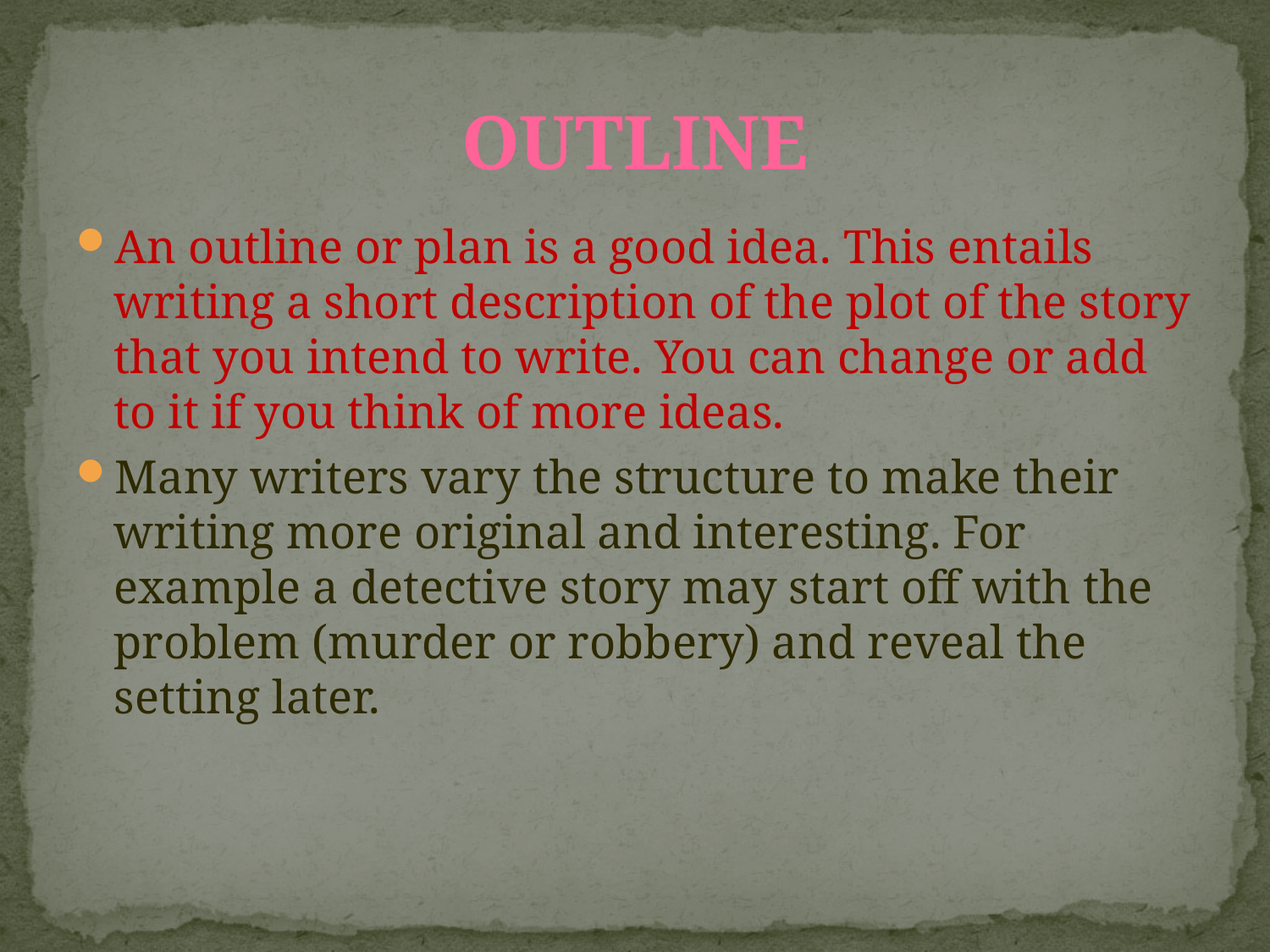

# Outline
An outline or plan is a good idea. This entails writing a short description of the plot of the story that you intend to write. You can change or add to it if you think of more ideas.
Many writers vary the structure to make their writing more original and interesting. For example a detective story may start off with the problem (murder or robbery) and reveal the setting later.